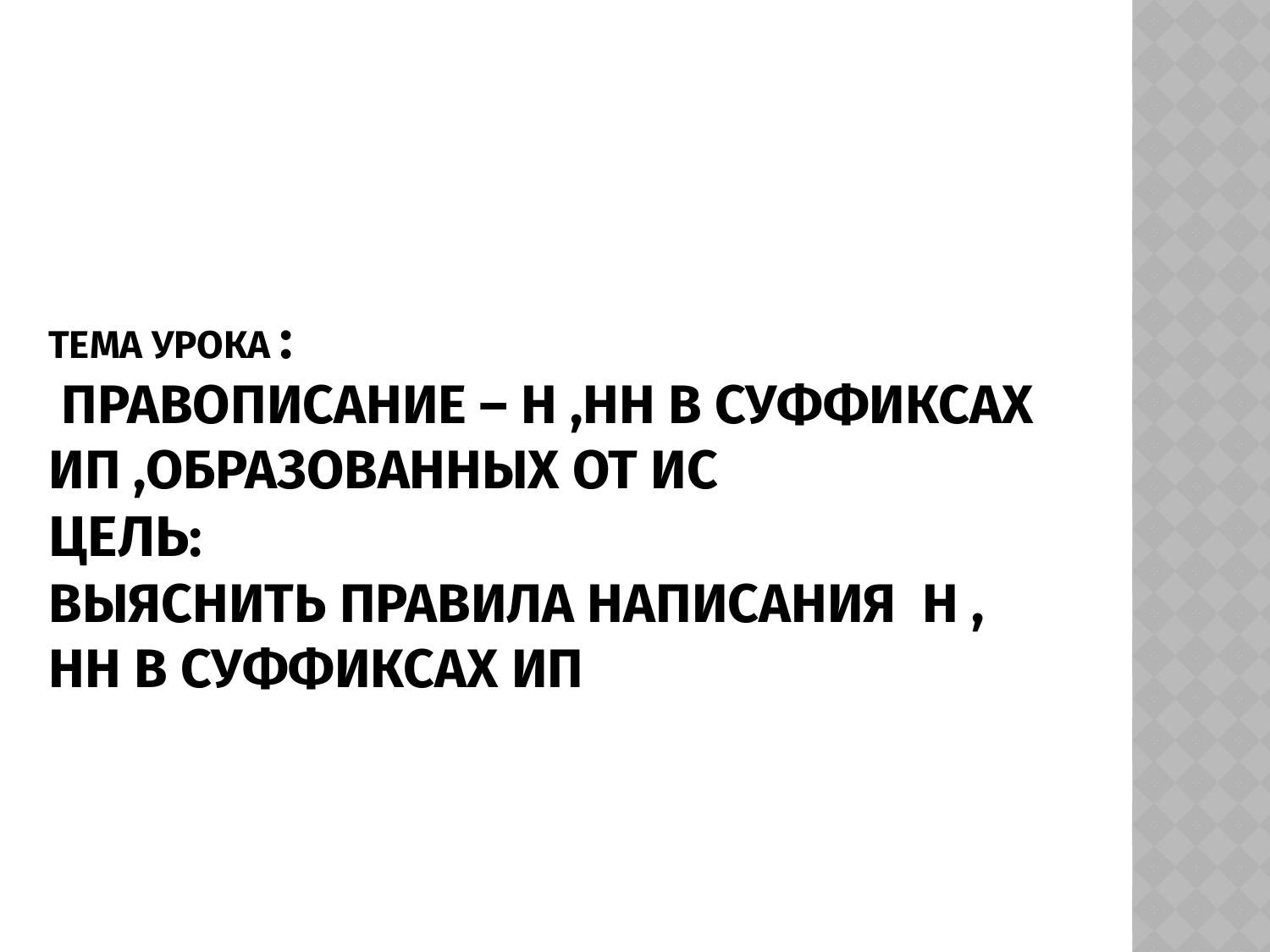

# Тема урока : Правописание – н ,нн в суффиксах ип ,образованных от ис ЦЕЛЬ: ВЫЯСНИТЬ ПРАВИЛА НАПИСАНИЯ  Н , НН В СУФФИКСАХ ИП